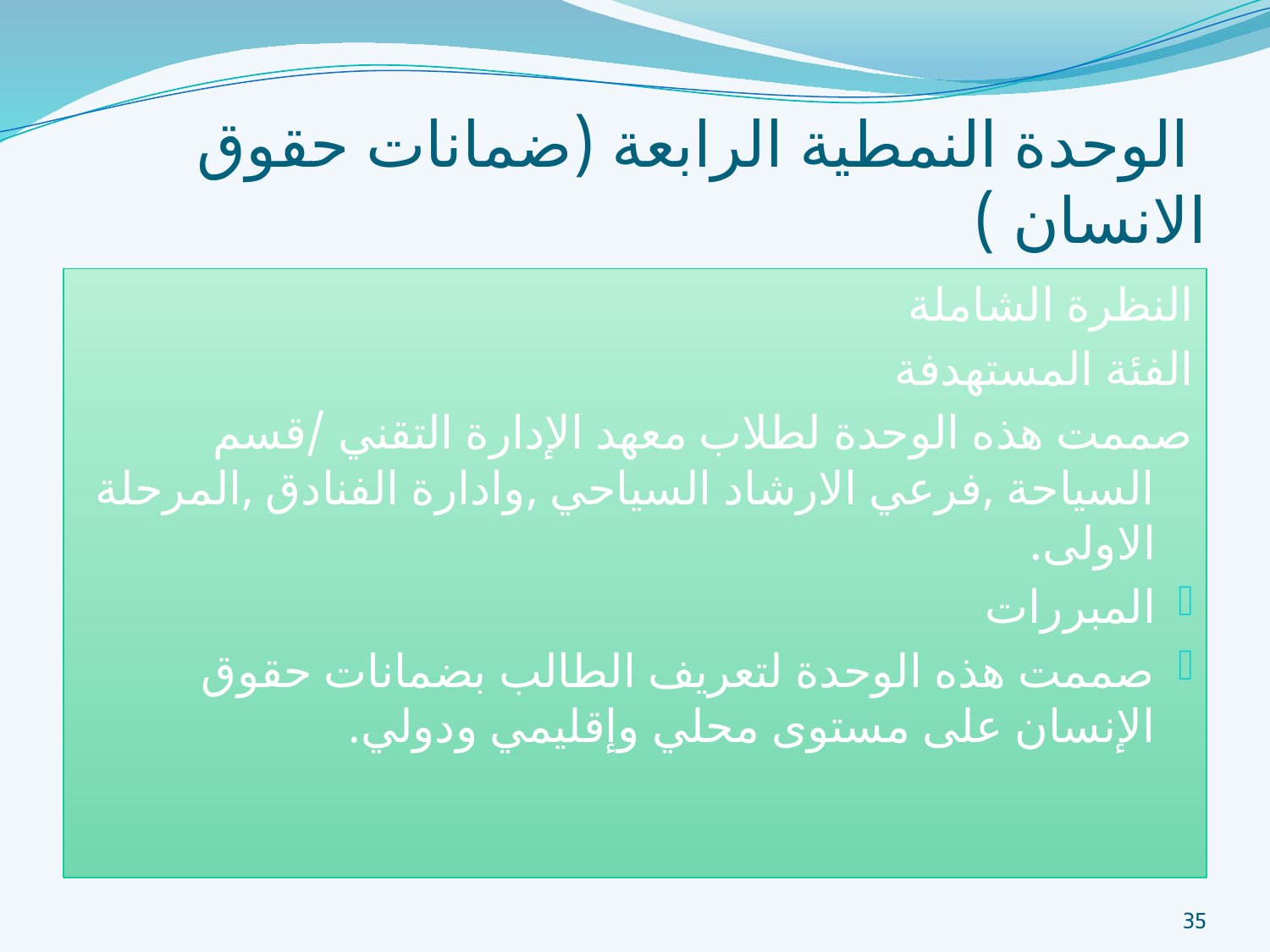

# الوحدة النمطية الرابعة (ضمانات حقوق الانسان )
النظرة الشاملة
الفئة المستهدفة
صممت هذه الوحدة لطلاب معهد الإدارة التقني /قسم السياحة ,فرعي الارشاد السياحي ,وادارة الفنادق ,المرحلة الاولى.
المبررات
صممت هذه الوحدة لتعريف الطالب بضمانات حقوق الإنسان على مستوى محلي وإقليمي ودولي.

35